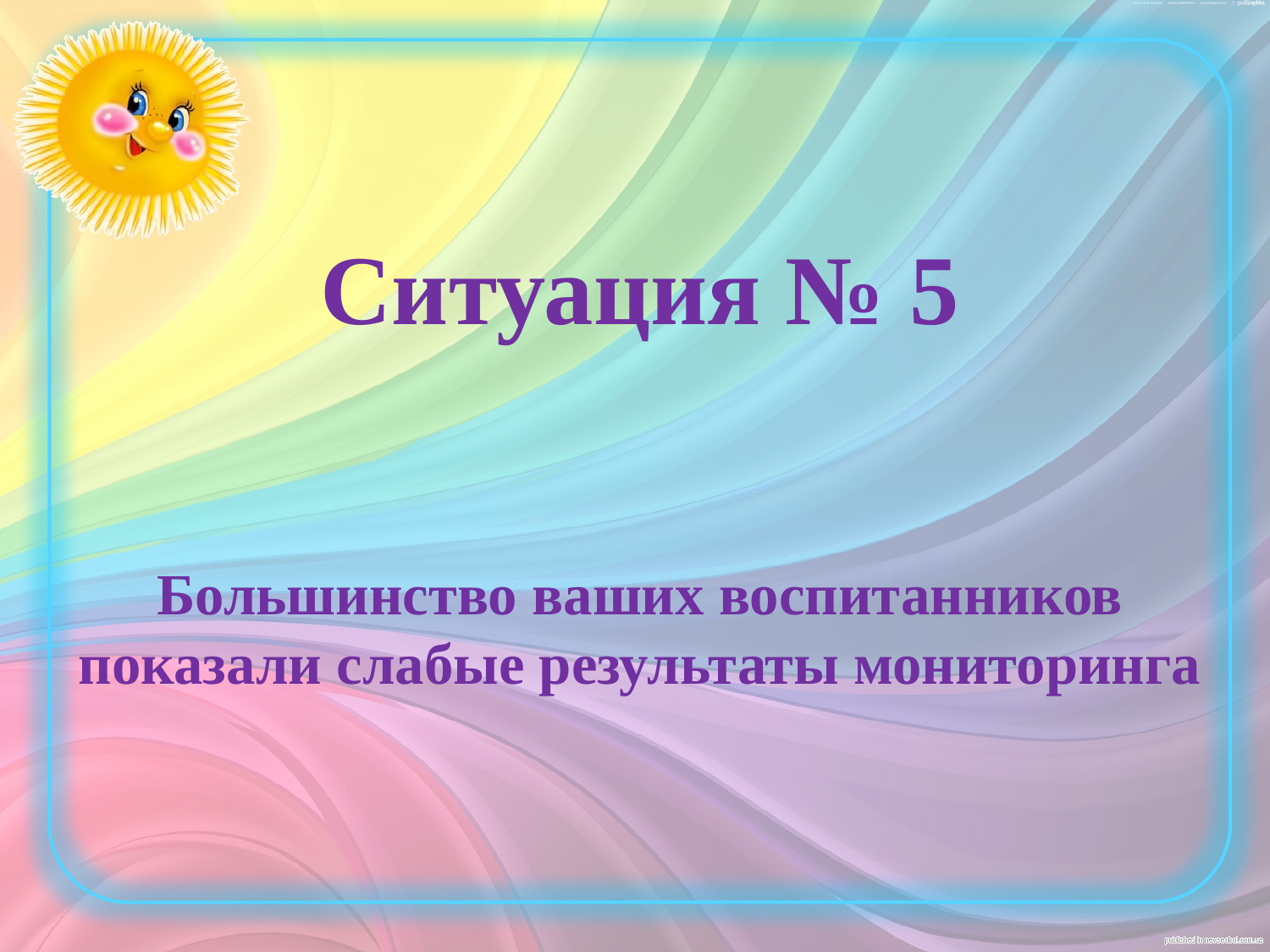

# Ситуация № 5 Большинство ваших воспитанников показали слабые результаты мониторинга